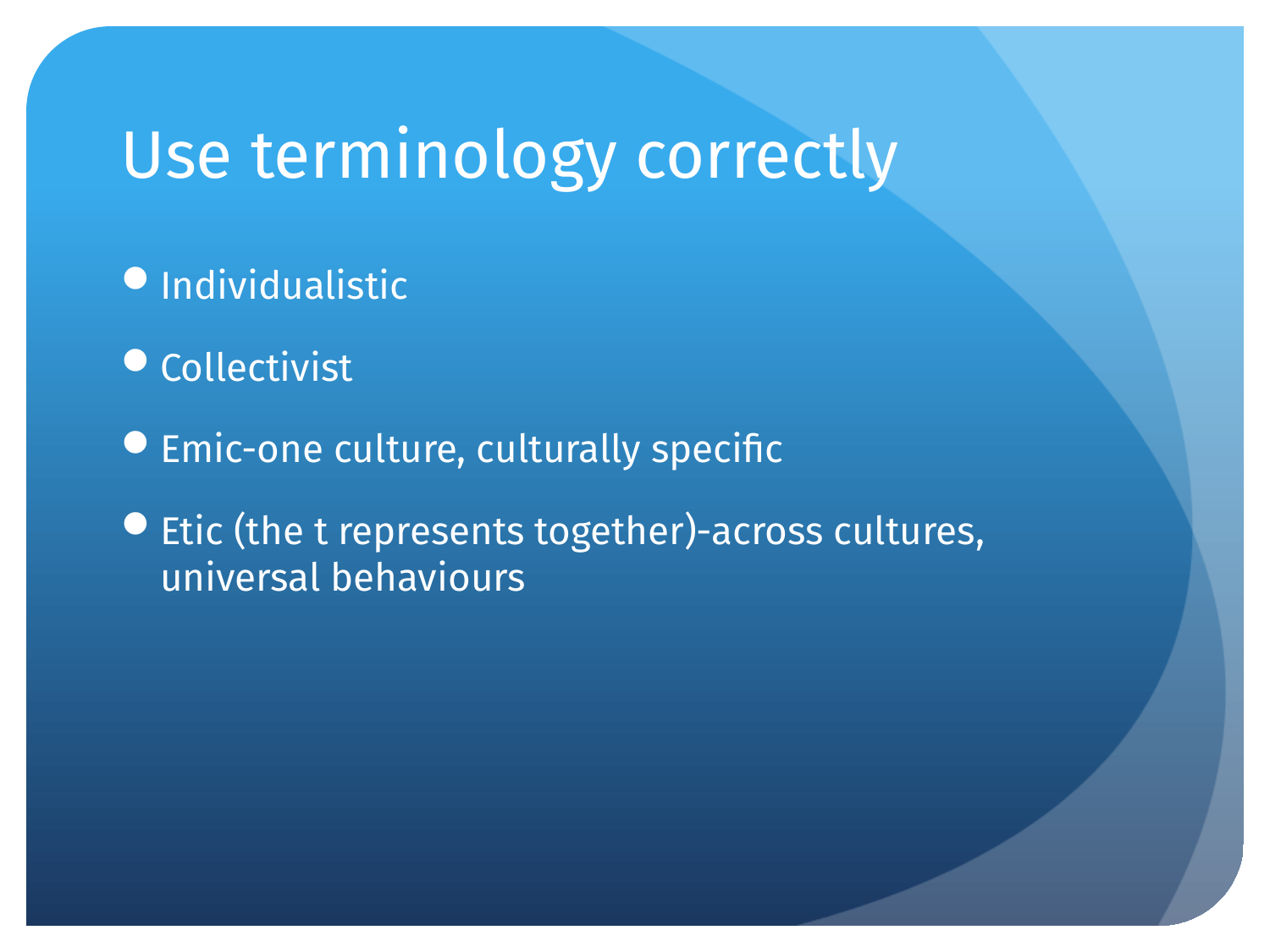

# Use terminology correctly
Individualistic
Collectivist
Emic-one culture, culturally specific
Etic (the t represents together)-across cultures, universal behaviours